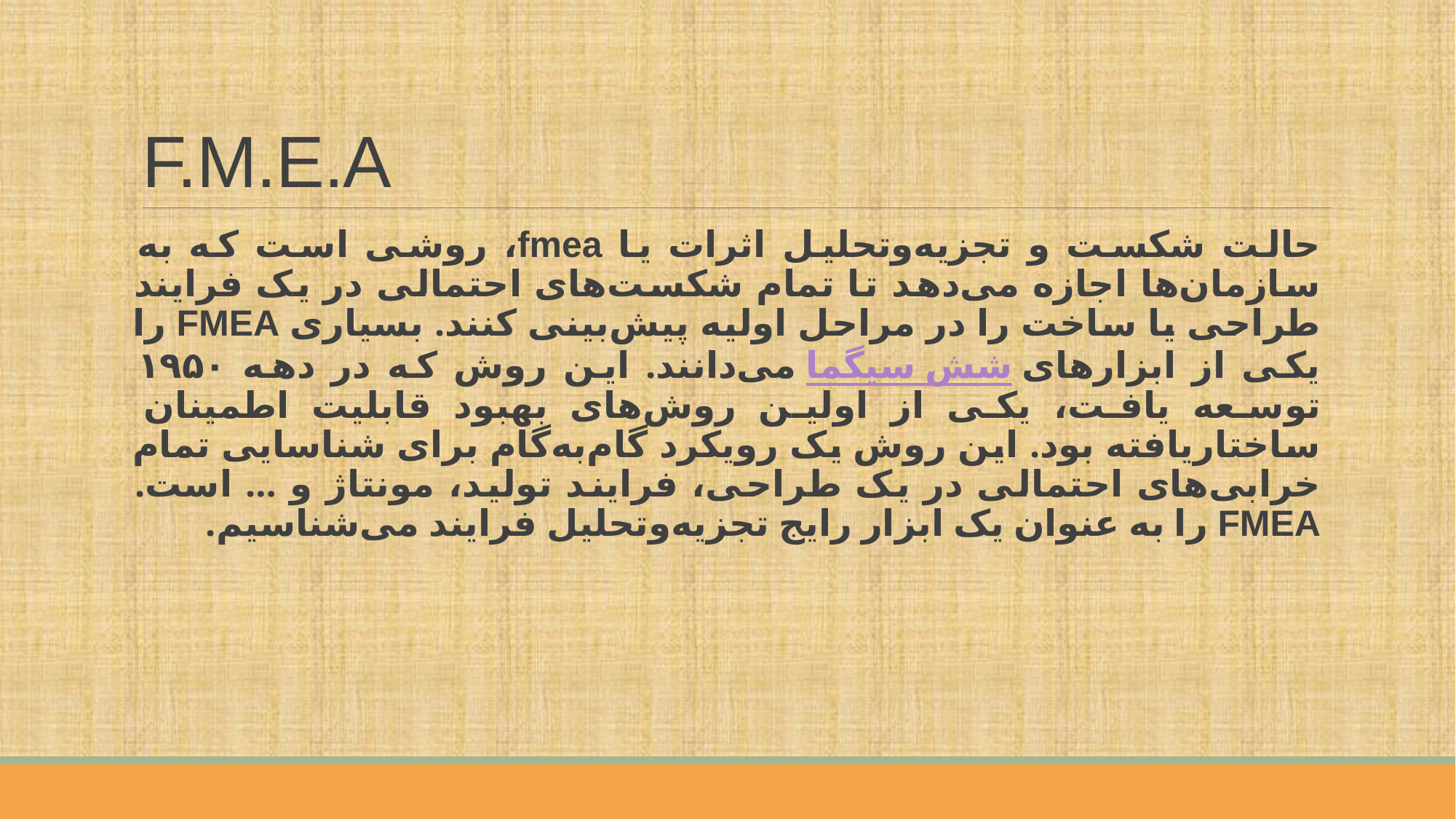

# F.M.E.A
حالت شکست و تجزیه‌وتحلیل اثرات یا fmea، روشی است که به سازمان‌ها اجازه می‌دهد تا تمام شکست‌های احتمالی در یک فرایند طراحی یا ساخت را در مراحل اولیه پیش‌بینی کنند. بسیاری FMEA را یکی از ابزارهای شش سیگما می‌دانند. این روش که در دهه ۱۹۵۰ توسعه یافت، یکی از اولین روش‌های بهبود قابلیت اطمینان ساختاریافته بود. این روش یک رویکرد گام‌به‌گام برای شناسایی تمام خرابی‌های احتمالی در یک طراحی، فرایند تولید، مونتاژ و … است. FMEA را به عنوان یک ابزار رایج تجزیه‌وتحلیل فرایند می‌شناسیم.